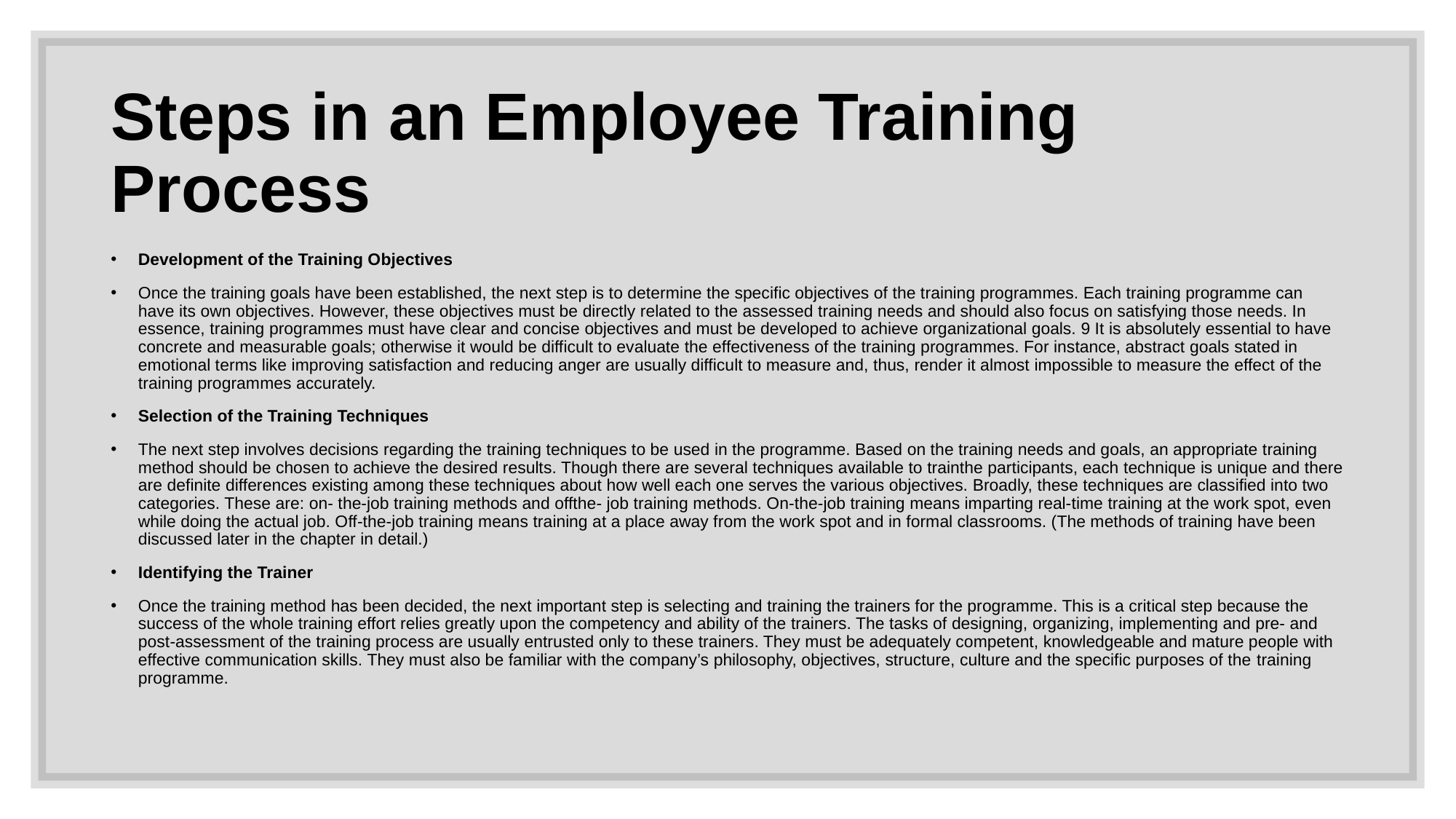

# Steps in an Employee Training Process
Development of the Training Objectives
Once the training goals have been established, the next step is to determine the specific objectives of the training programmes. Each training programme can have its own objectives. However, these objectives must be directly related to the assessed training needs and should also focus on satisfying those needs. In essence, training programmes must have clear and concise objectives and must be developed to achieve organizational goals. 9 It is absolutely essential to have concrete and measurable goals; otherwise it would be difficult to evaluate the effectiveness of the training programmes. For instance, abstract goals stated in emotional terms like improving satisfaction and reducing anger are usually difficult to measure and, thus, render it almost impossible to measure the effect of the training programmes accurately.
Selection of the Training Techniques
The next step involves decisions regarding the training techniques to be used in the programme. Based on the training needs and goals, an appropriate training method should be chosen to achieve the desired results. Though there are several techniques available to trainthe participants, each technique is unique and there are definite differences existing among these techniques about how well each one serves the various objectives. Broadly, these techniques are classified into two categories. These are: on- the-job training methods and offthe- job training methods. On-the-job training means imparting real-time training at the work spot, even while doing the actual job. Off-the-job training means training at a place away from the work spot and in formal classrooms. (The methods of training have been discussed later in the chapter in detail.)
Identifying the Trainer
Once the training method has been decided, the next important step is selecting and training the trainers for the programme. This is a critical step because the success of the whole training effort relies greatly upon the competency and ability of the trainers. The tasks of designing, organizing, implementing and pre- and post-assessment of the training process are usually entrusted only to these trainers. They must be adequately competent, knowledgeable and mature people with effective communication skills. They must also be familiar with the company’s philosophy, objectives, structure, culture and the specific purposes of the training programme.